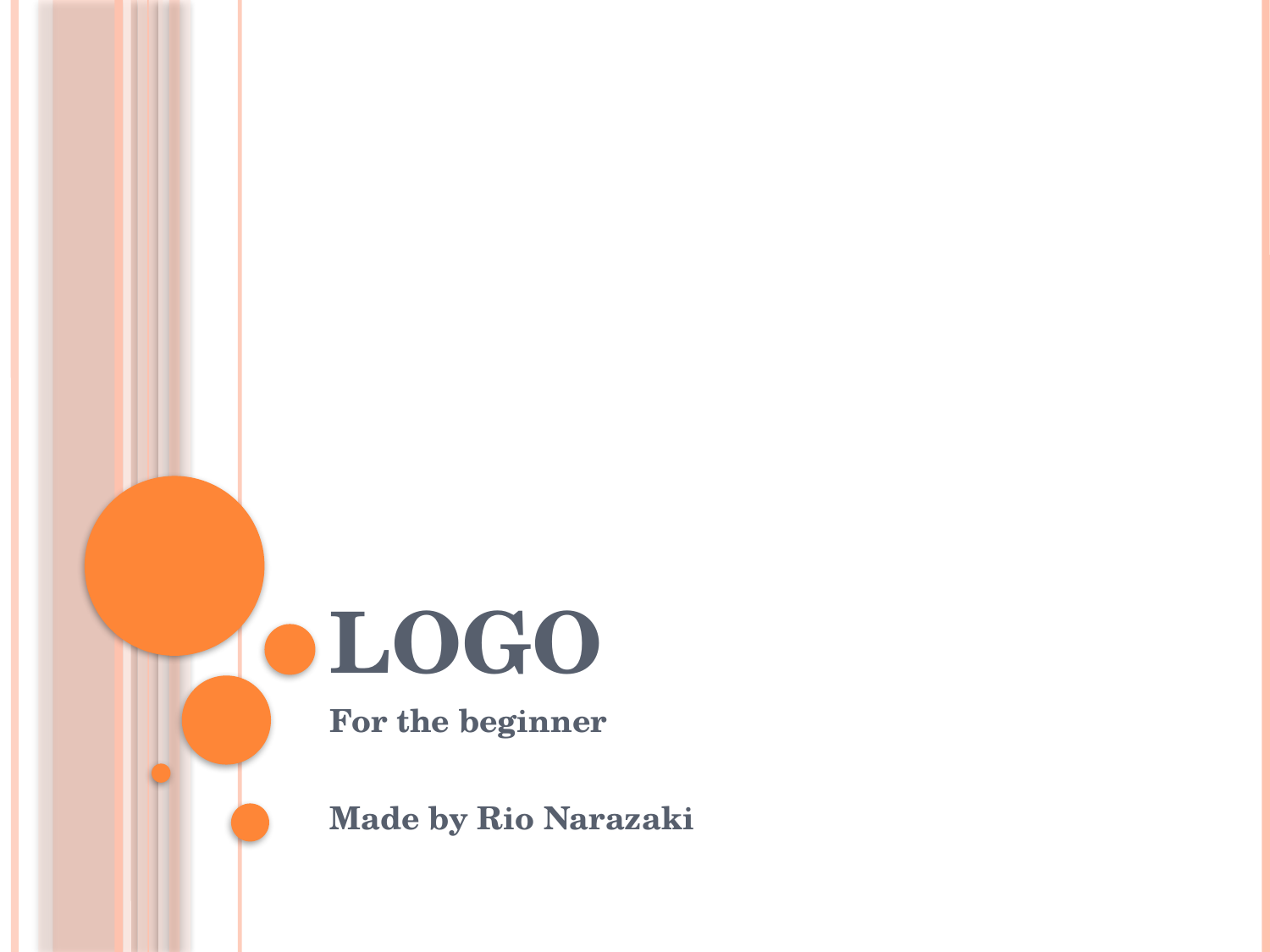

# LOGO
For the beginner

Made by Rio Narazaki